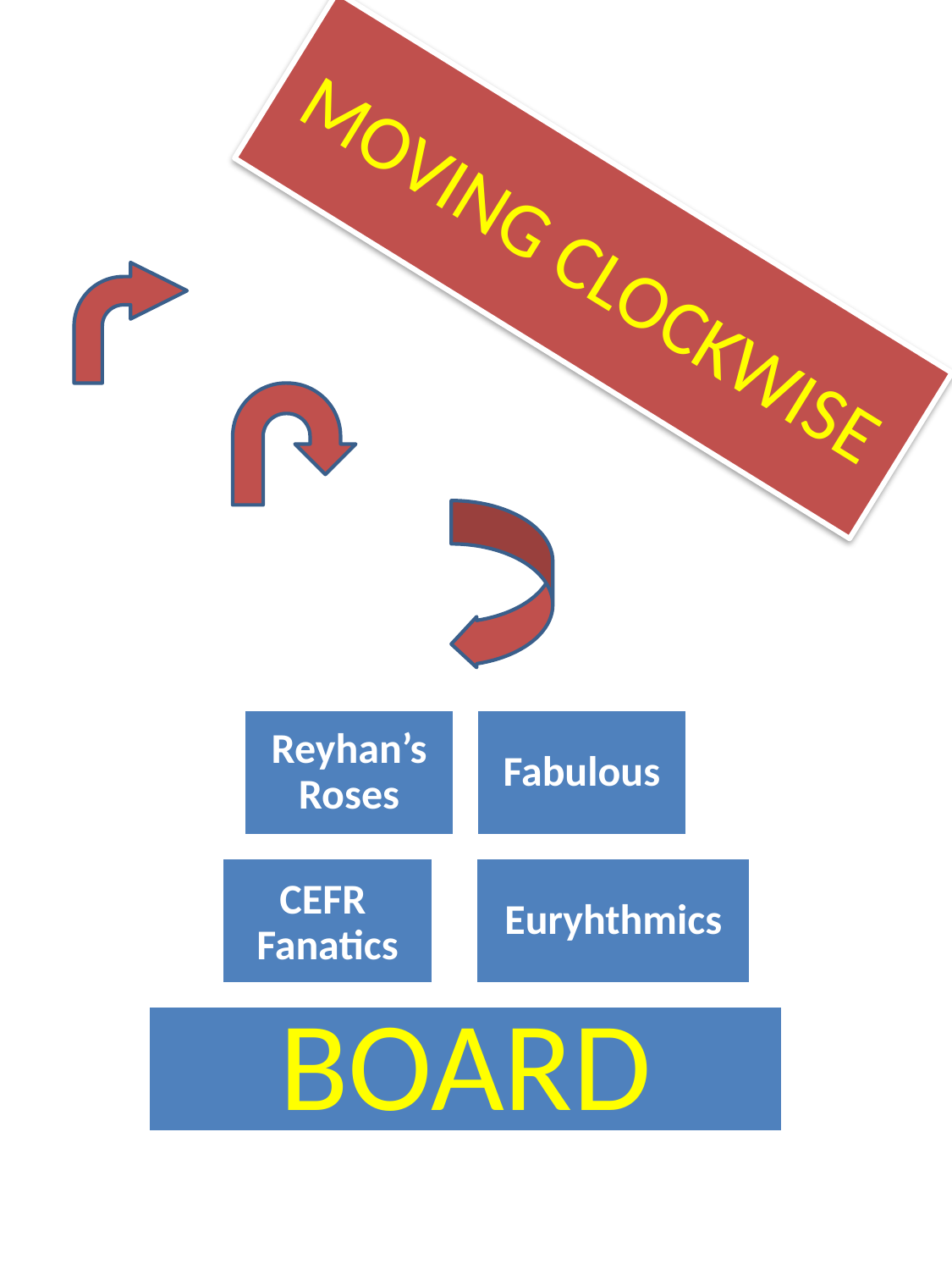

# MOVING CLOCKWISE

Reyhan’s Roses
Fabulous

CEFR
Fanatics

Euryhthmics
BOARD